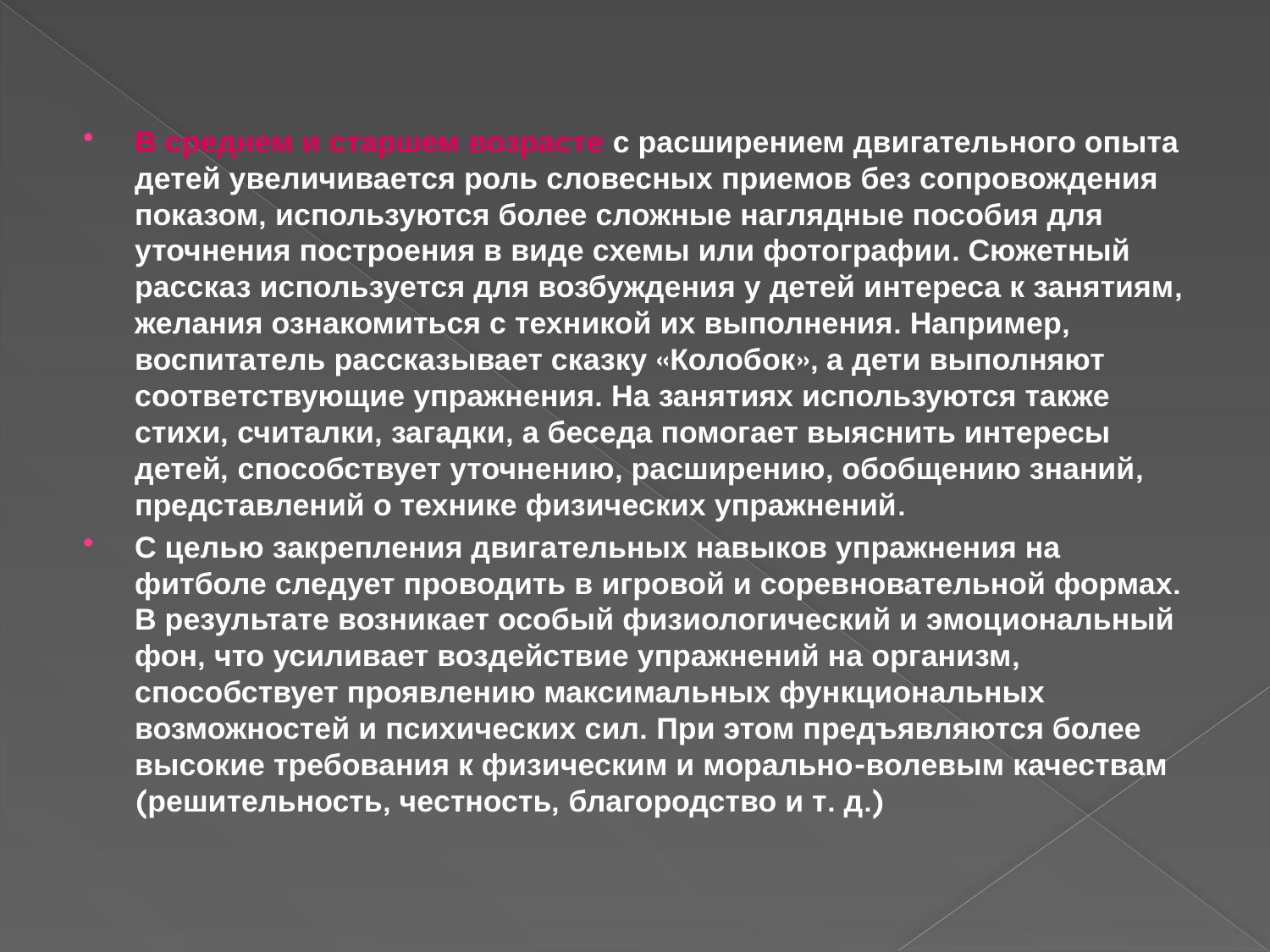

#
В среднем и старшем возрасте с расширением двигательного опыта детей увеличивается роль словесных приемов без сопровождения показом, используются более сложные наглядные пособия для уточнения построения в виде схемы или фотографии. Сюжетный рассказ используется для возбуждения у детей интереса к занятиям, желания ознакомиться с техникой их выполнения. Например, воспитатель рассказывает сказку «Колобок», а дети выполняют соответствующие упражнения. На занятиях используются также стихи, считалки, загадки, а беседа помогает выяснить интересы детей, способствует уточнению, расширению, обобщению знаний, представлений о технике физических упражнений.
С целью закрепления двигательных навыков упражнения на фитболе следует проводить в игровой и соревновательной формах. В результате возникает особый физиологический и эмоциональный фон, что усиливает воздействие упражнений на организм, способствует проявлению максимальных функциональных возможностей и психических сил. При этом предъявляются более высокие требования к физическим и морально-волевым качествам (решительность, честность, благородство и т. д.)